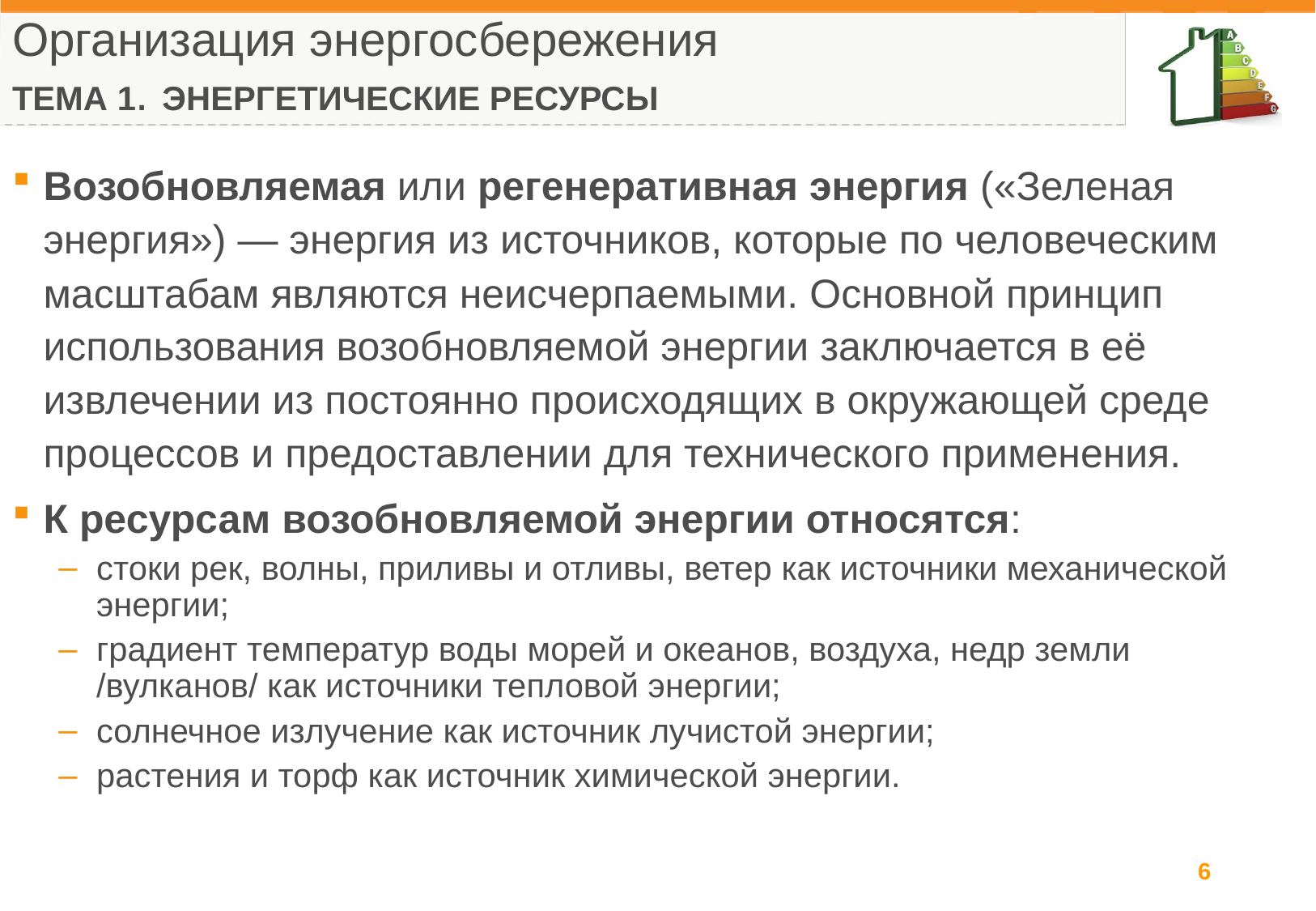

Организация энергосбережения
ТЕМА 1. ЭНЕРГЕТИЧЕСКИЕ РЕСУРСЫ
Возобновляемая или регенеративная энергия («Зеленая энергия») — энергия из источников, которые по человеческим масштабам являются неисчерпаемыми. Основной принцип использования возобновляемой энергии заключается в её извлечении из постоянно происходящих в окружающей среде процессов и предоставлении для технического применения.
К ресурсам возобновляемой энергии относятся:
стоки рек, волны, приливы и отливы, ветер как источники механической энергии;
градиент температур воды морей и океанов, воздуха, недр земли /вулканов/ как источники тепловой энергии;
солнечное излучение как источник лучистой энергии;
растения и торф как источник химической энергии.